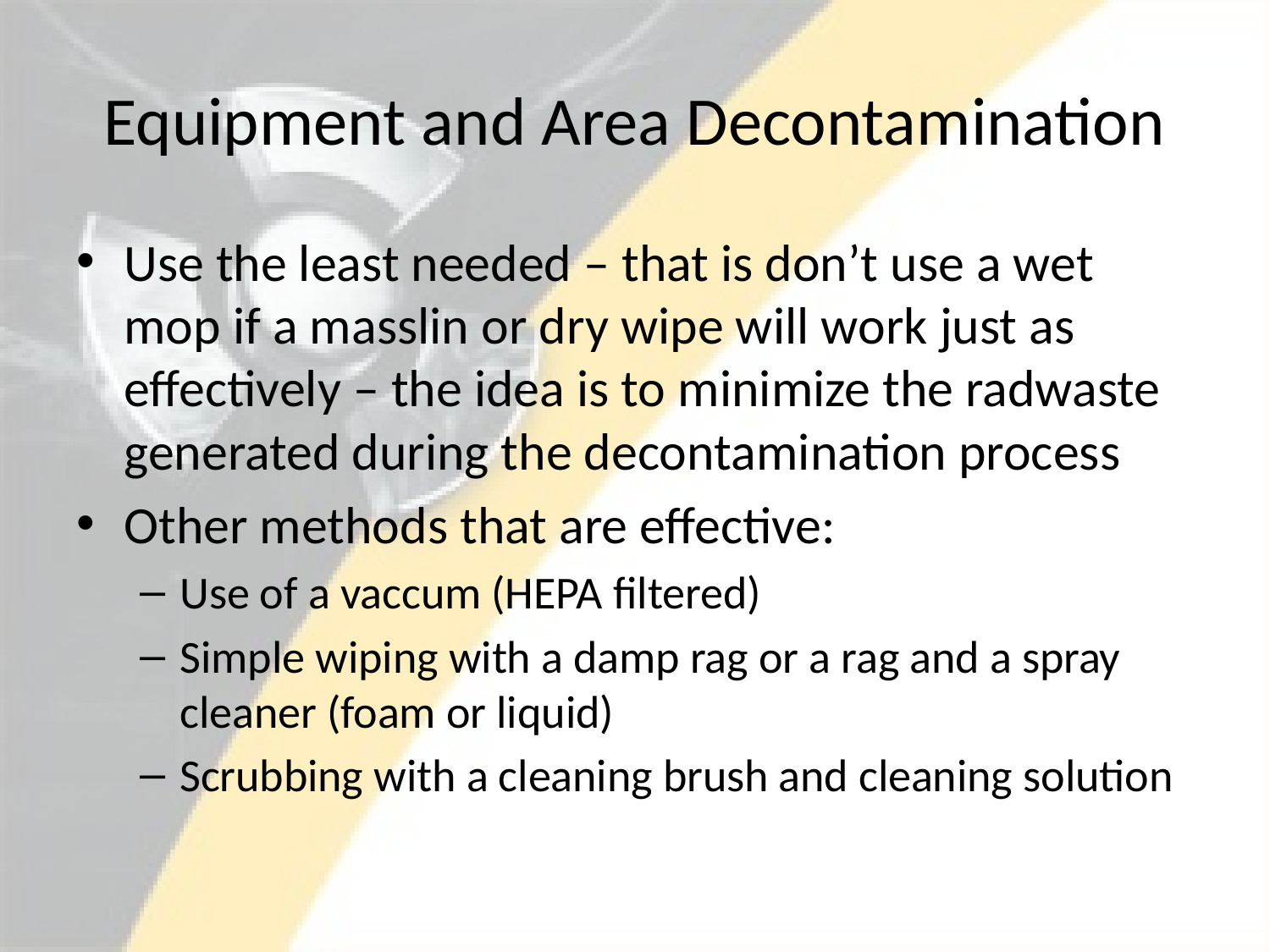

# Equipment and Area Decontamination
Use the least needed – that is don’t use a wet mop if a masslin or dry wipe will work just as effectively – the idea is to minimize the radwaste generated during the decontamination process
Other methods that are effective:
Use of a vaccum (HEPA filtered)
Simple wiping with a damp rag or a rag and a spray cleaner (foam or liquid)
Scrubbing with a cleaning brush and cleaning solution